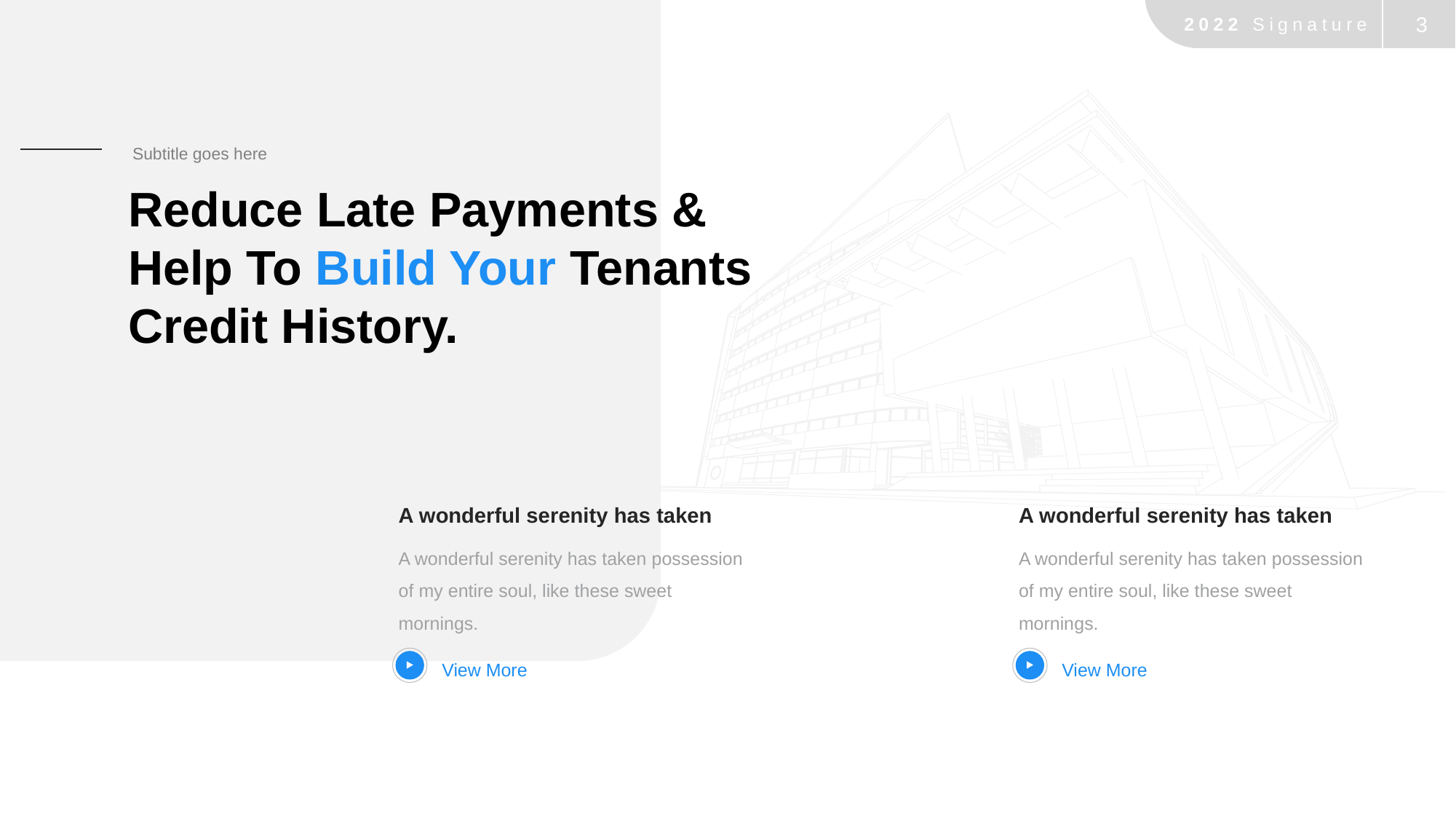

Subtitle goes here
Reduce Late Payments & Help To Build Your Tenants Credit History.

A wonderful serenity has taken
A wonderful serenity has taken possession of my entire soul, like these sweet mornings.
A wonderful serenity has taken
A wonderful serenity has taken possession of my entire soul, like these sweet mornings.
View More

View More